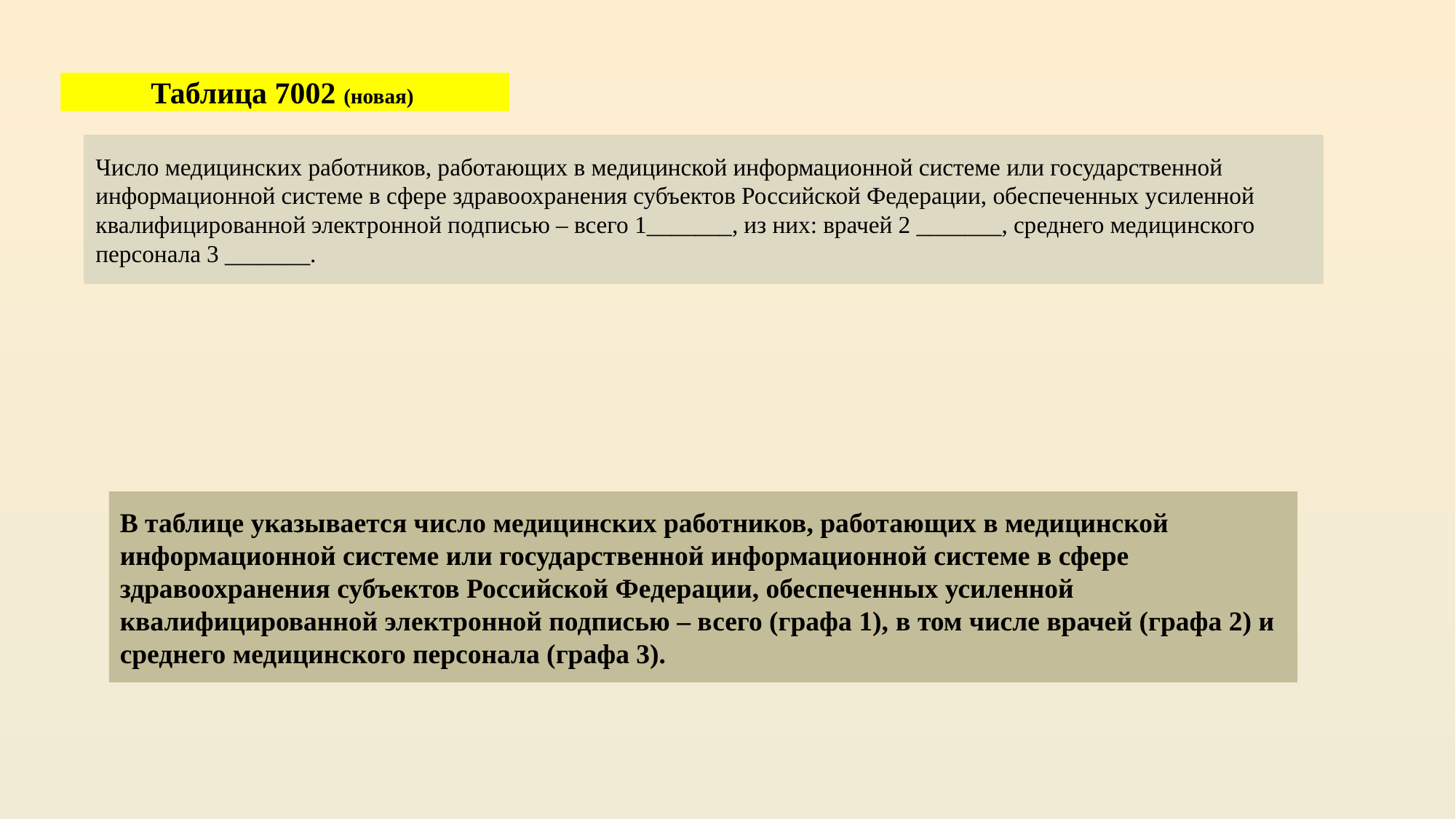

Таблица 7002 (новая)
Число медицинских работников, работающих в медицинской информационной системе или государственной информационной системе в сфере здравоохранения субъектов Российской Федерации, обеспеченных усиленной квалифицированной электронной подписью – всего 1_______, из них: врачей 2 _______, среднего медицинского персонала 3 _______.

В таблице указывается число медицинских работников, работающих в медицинской информационной системе или государственной информационной системе в сфере здравоохранения субъектов Российской Федерации, обеспеченных усиленной квалифицированной электронной подписью – всего (графа 1), в том числе врачей (графа 2) и среднего медицинского персонала (графа 3).